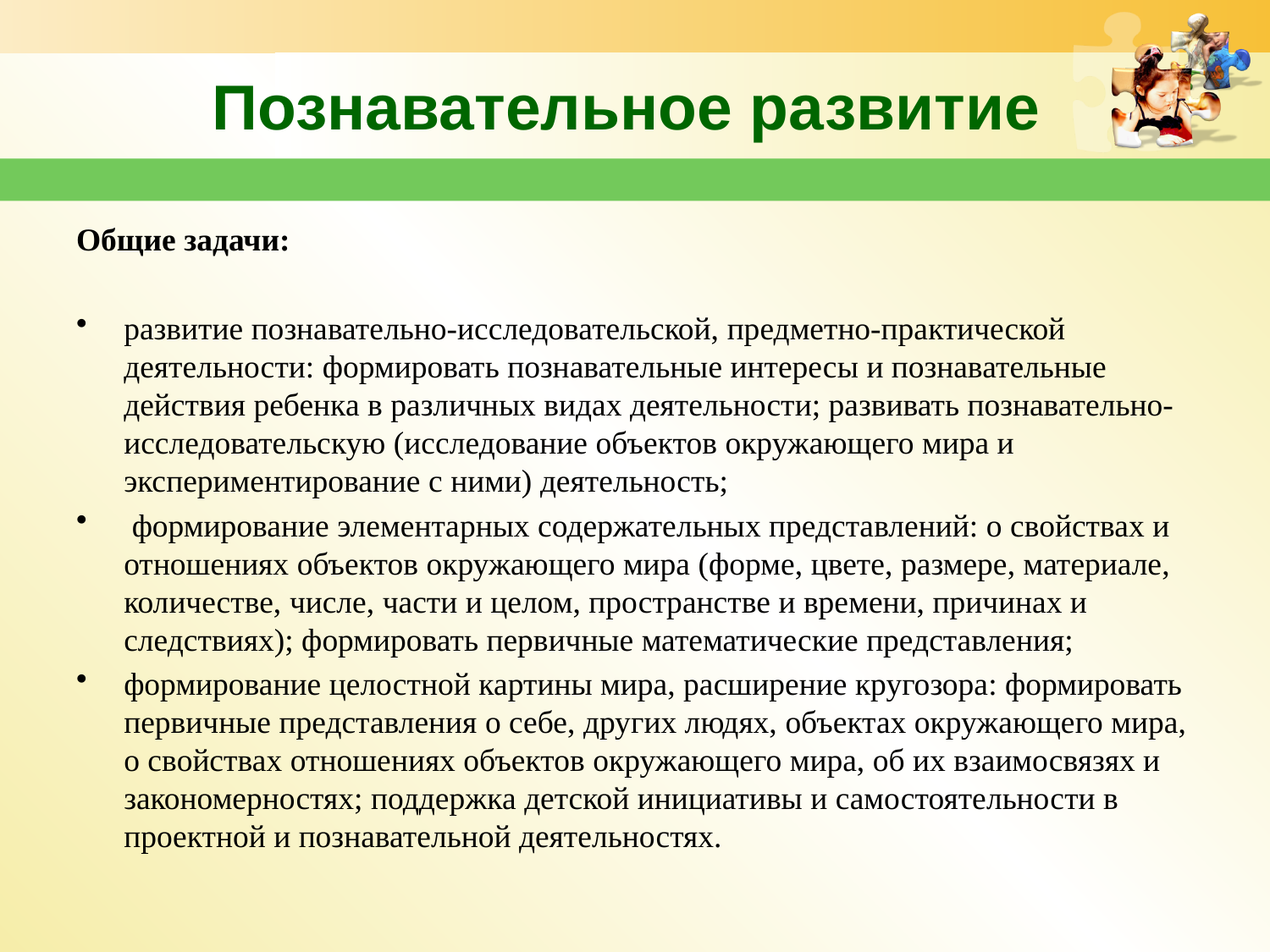

# Познавательное развитие
Общие задачи:

развитие познавательно-исследовательской, предметно-практической деятельности: формировать познавательные интересы и познавательные действия ребенка в различных видах деятельности; развивать познавательно-исследовательскую (исследование объектов окружающего мира и экспериментирование с ними) деятельность;
 формирование элементарных содержательных представлений: о свойствах и отношениях объектов окружающего мира (форме, цвете, размере, материале, количестве, числе, части и целом, пространстве и времени, причинах и следствиях); формировать первичные математические представления;
формирование целостной картины мира, расширение кругозора: формировать первичные представления о себе, других людях, объектах окружающего мира, о свойствах отношениях объектов окружающего мира, об их взаимосвязях и закономерностях; поддержка детской инициативы и самостоятельности в проектной и познавательной деятельностях.